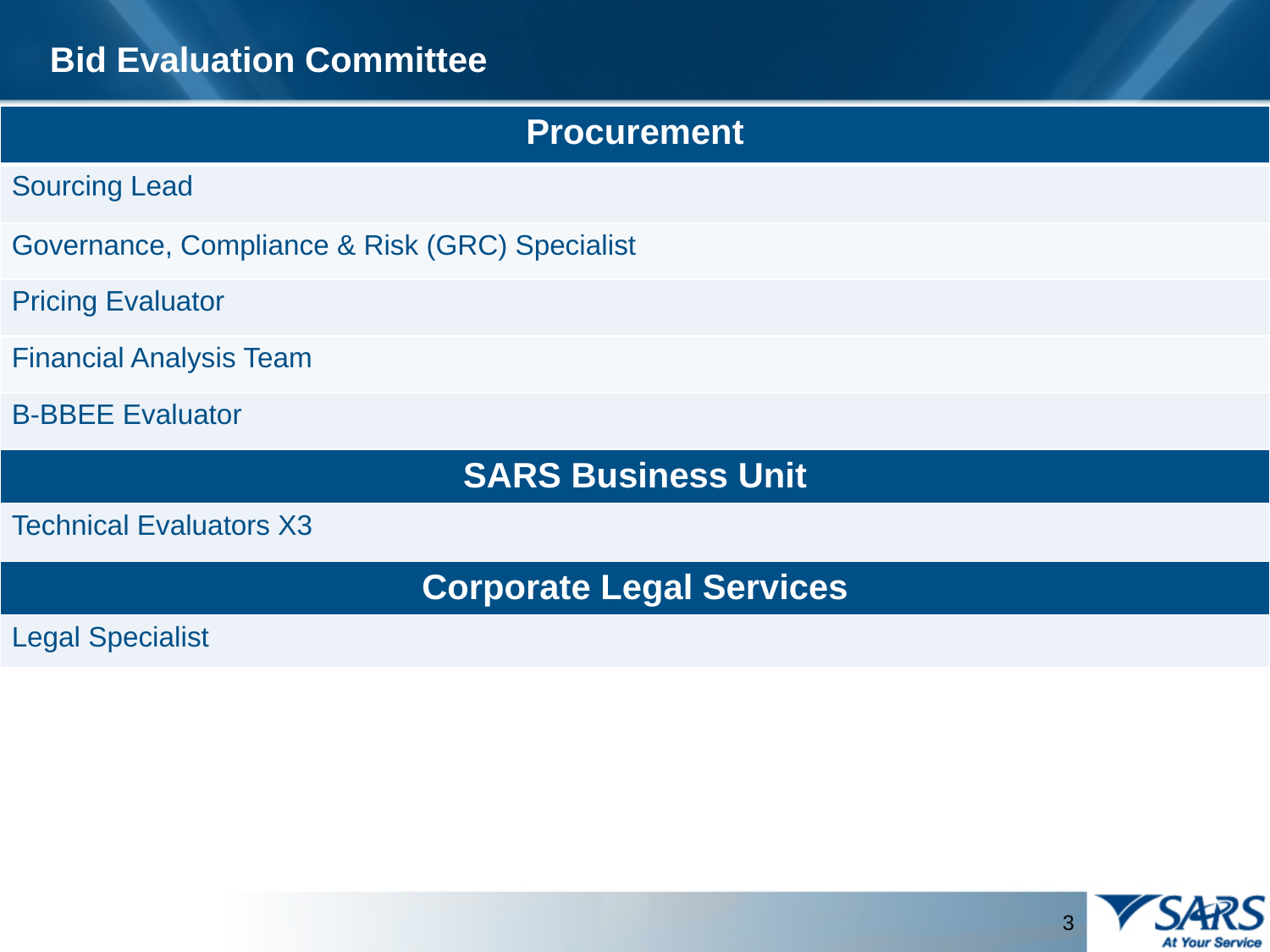

Bid Evaluation Committee
| Procurement |
| --- |
| Sourcing Lead |
| Governance, Compliance & Risk (GRC) Specialist |
| Pricing Evaluator |
| Financial Analysis Team |
| B-BBEE Evaluator |
| SARS Business Unit |
| Technical Evaluators X3 |
| Corporate Legal Services |
| Legal Specialist |
 3